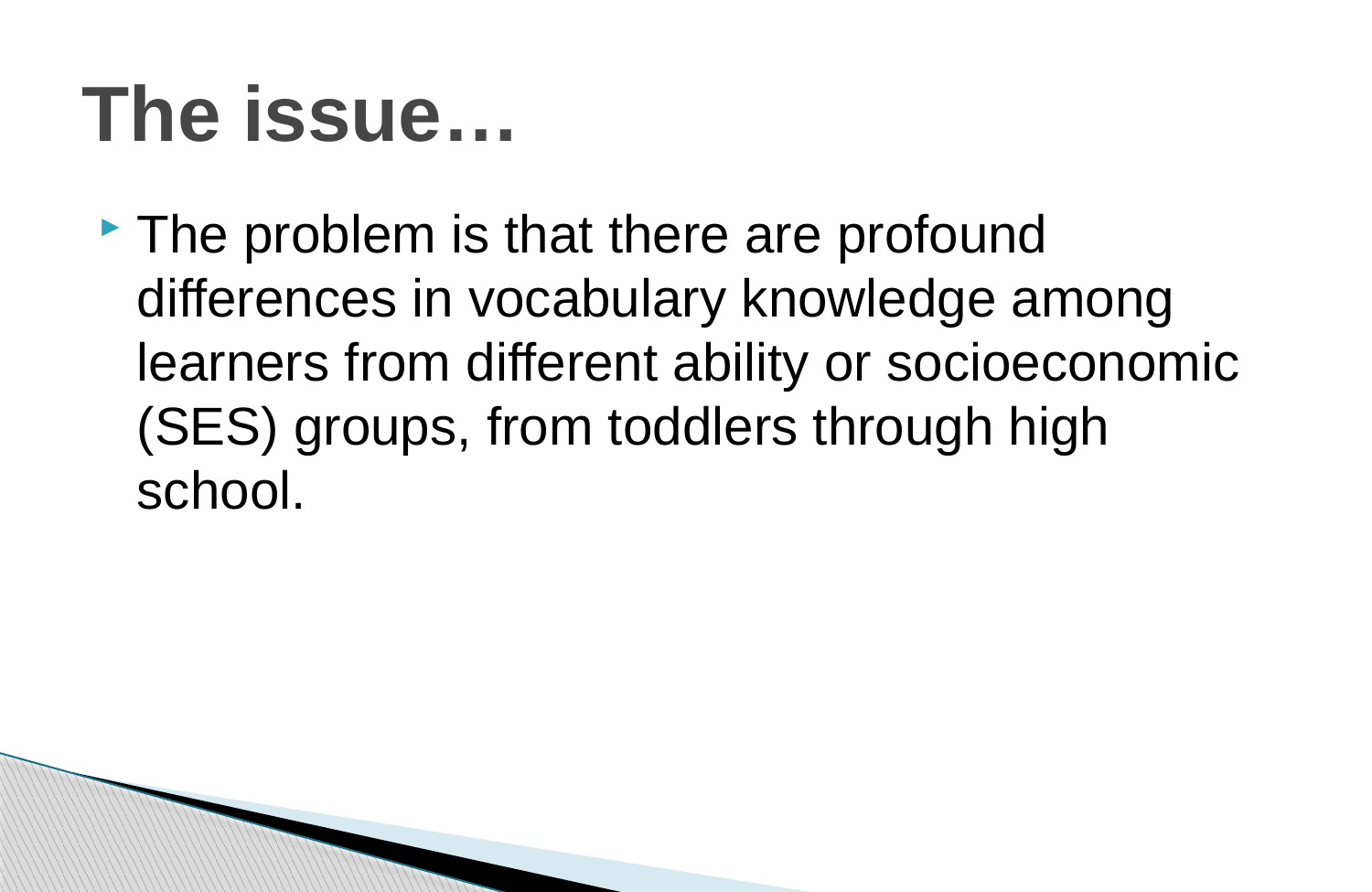

# The issue…
The problem is that there are profound differences in vocabulary knowledge among learners from different ability or socioeconomic (SES) groups, from toddlers through high school.